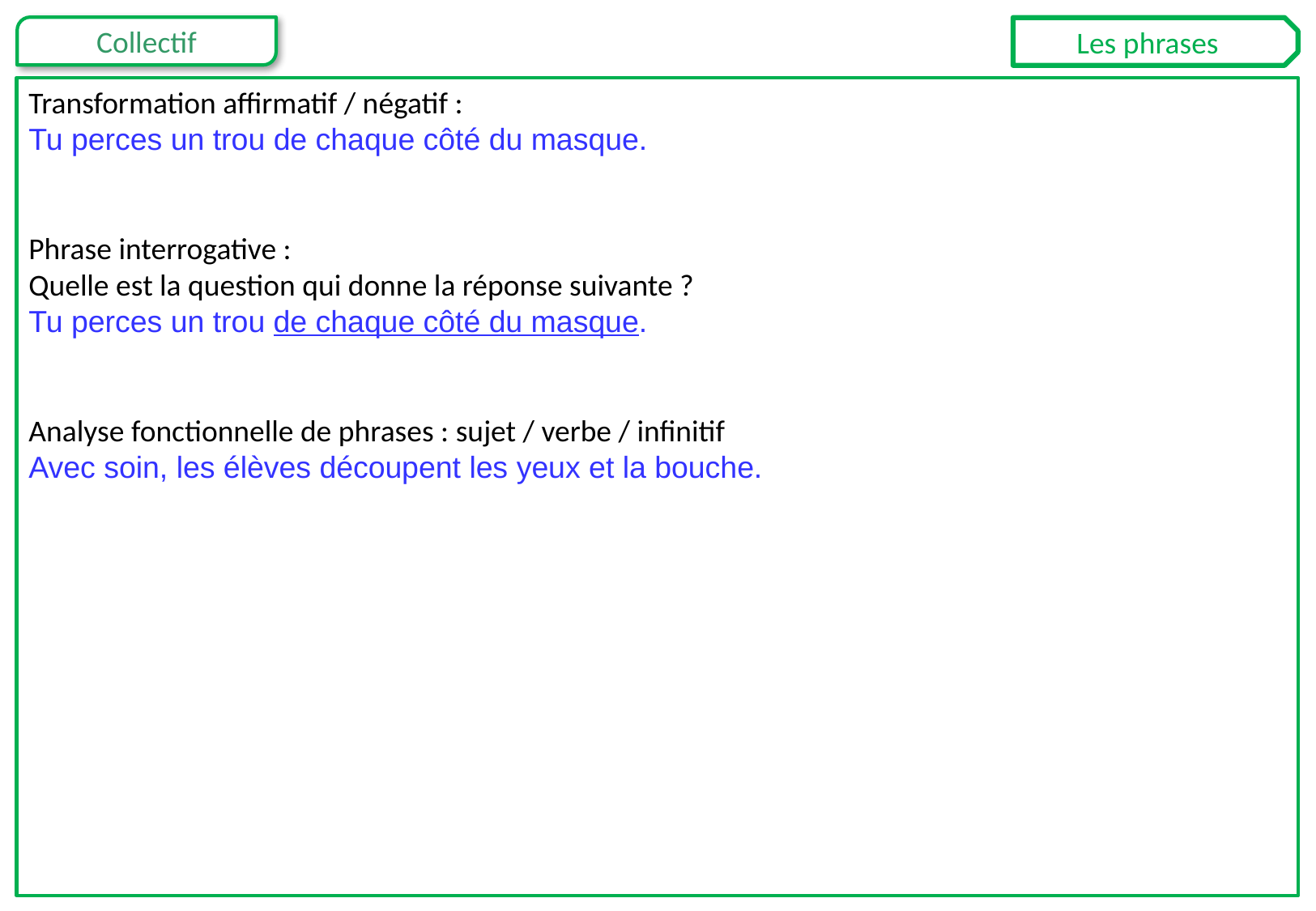

Les phrases
Transformation affirmatif / négatif :
Tu perces un trou de chaque côté du masque.

Phrase interrogative :
Quelle est la question qui donne la réponse suivante ?
Tu perces un trou de chaque côté du masque.

Analyse fonctionnelle de phrases : sujet / verbe / infinitif
Avec soin, les élèves découpent les yeux et la bouche.